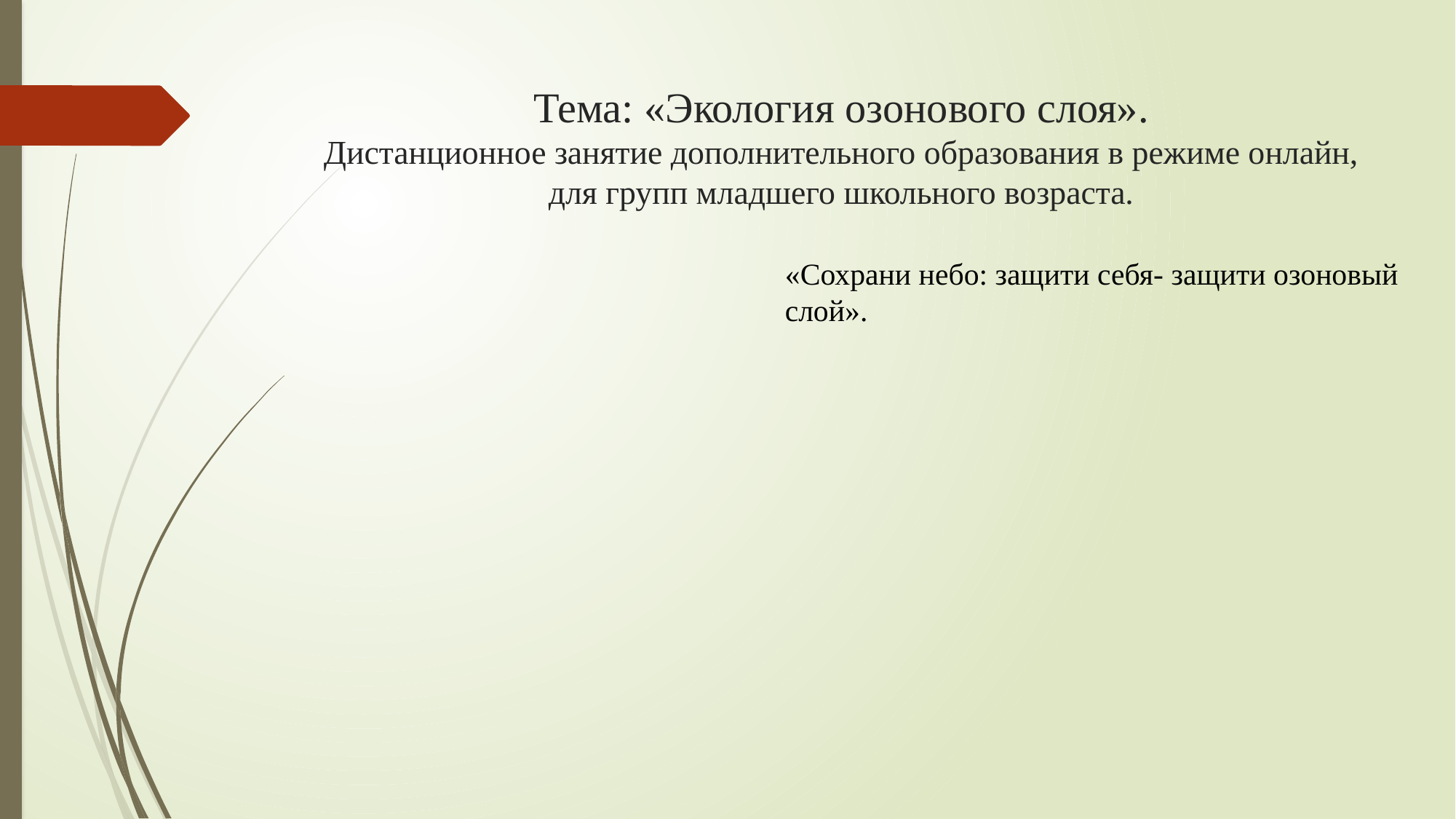

# Тема: «Экология озонового слоя». Дистанционное занятие дополнительного образования в режиме онлайн, для групп младшего школьного возраста.
«Сохрани небо: защити себя- защити озоновый слой».